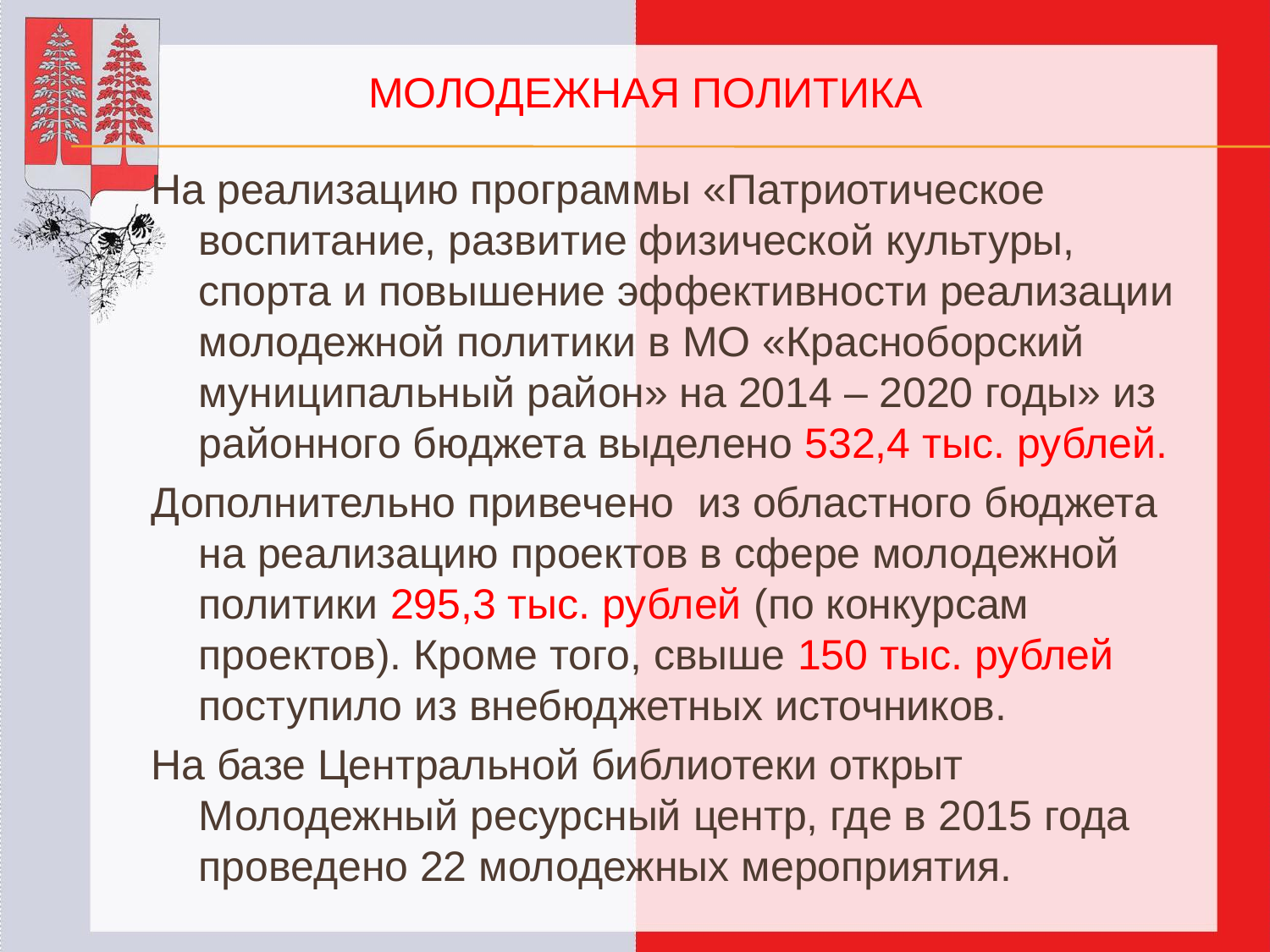

# Молодежная политика
На реализацию программы «Патриотическое воспитание, развитие физической культуры, спорта и повышение эффективности реализации молодежной политики в МО «Красноборский муниципальный район» на 2014 – 2020 годы» из районного бюджета выделено 532,4 тыс. рублей.
Дополнительно привечено  из областного бюджета  на реализацию проектов в сфере молодежной политики 295,3 тыс. рублей (по конкурсам проектов). Кроме того, свыше 150 тыс. рублей поступило из внебюджетных источников.
На базе Центральной библиотеки открыт Молодежный ресурсный центр, где в 2015 года проведено 22 молодежных мероприятия.